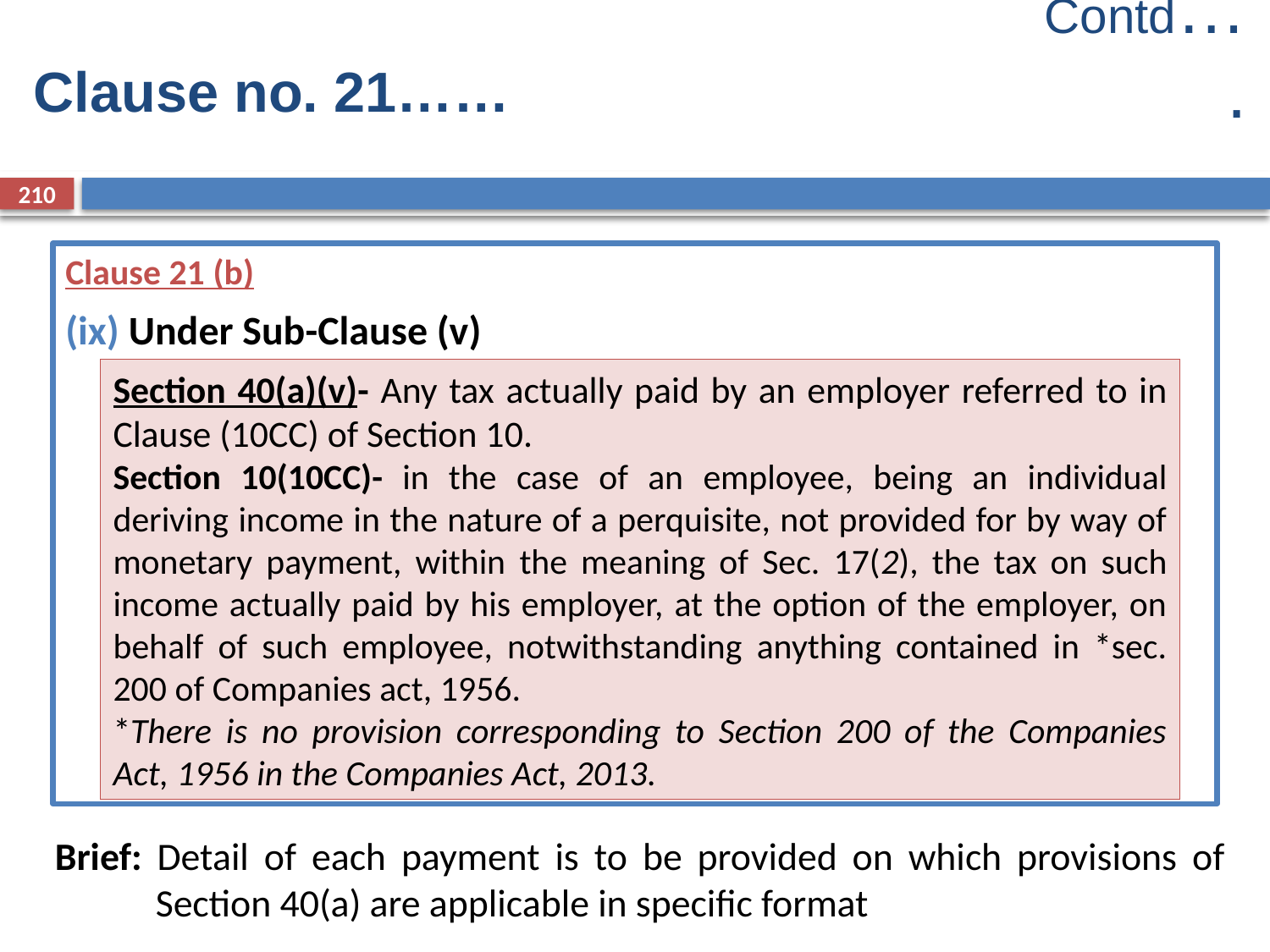

Contd….
# Clause no. 21……
210
Clause 21 (b)
(ix) Under Sub-Clause (v)
Section 40(a)(v)- Any tax actually paid by an employer referred to in Clause (10CC) of Section 10.
Section 10(10CC)- in the case of an employee, being an individual deriving income in the nature of a perquisite, not provided for by way of monetary payment, within the meaning of Sec. 17(2), the tax on such income actually paid by his employer, at the option of the employer, on behalf of such employee, notwithstanding anything contained in *sec. 200 of Companies act, 1956.
*There is no provision corresponding to Section 200 of the Companies Act, 1956 in the Companies Act, 2013.
Brief: Detail of each payment is to be provided on which provisions of Section 40(a) are applicable in specific format